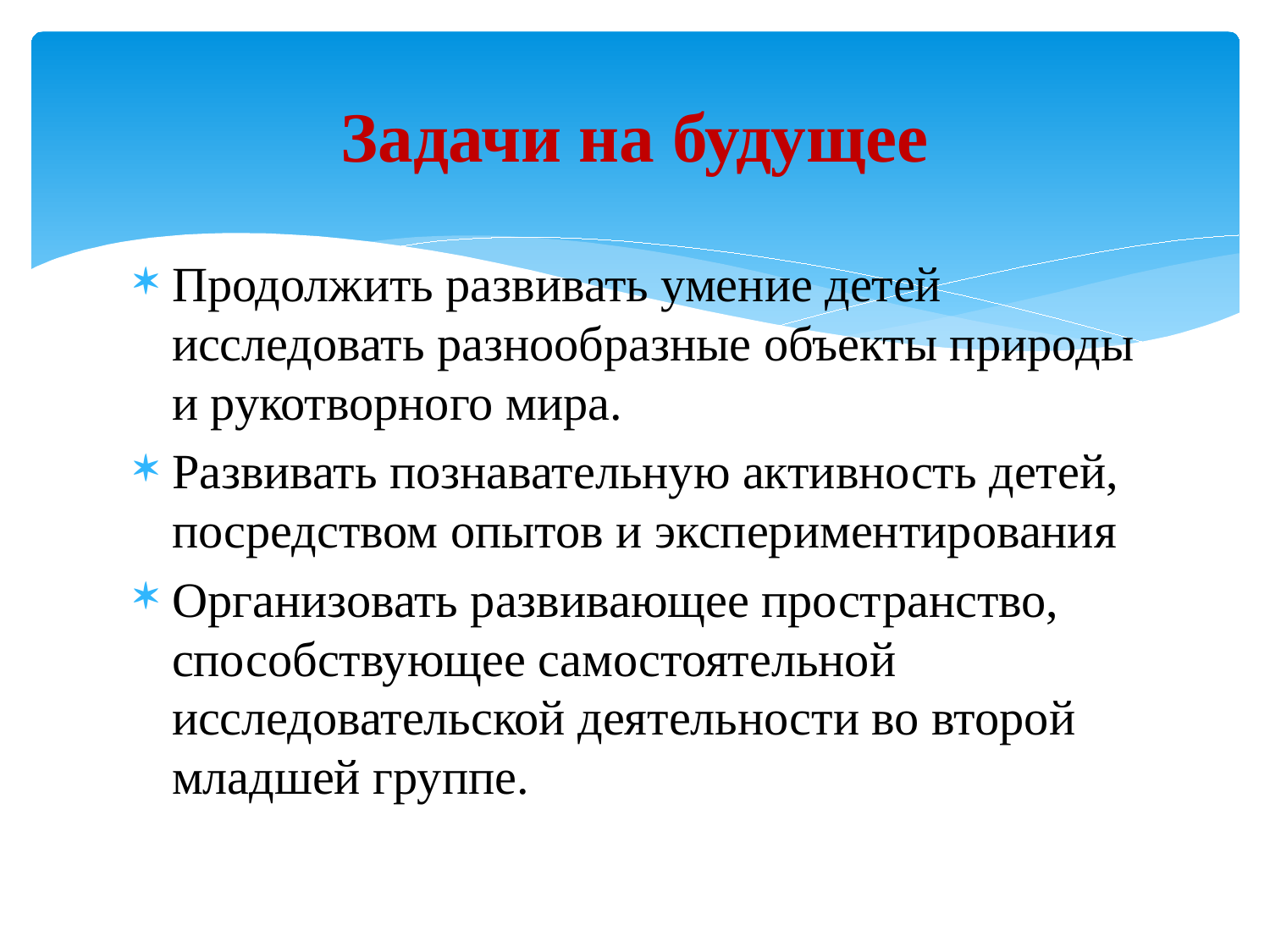

# Задачи на будущее
Продолжить развивать умение детей исследовать разнообразные объекты природы и рукотворного мира.
Развивать познавательную активность детей, посредством опытов и экспериментирования
Организовать развивающее пространство, способствующее самостоятельной исследовательской деятельности во второй младшей группе.